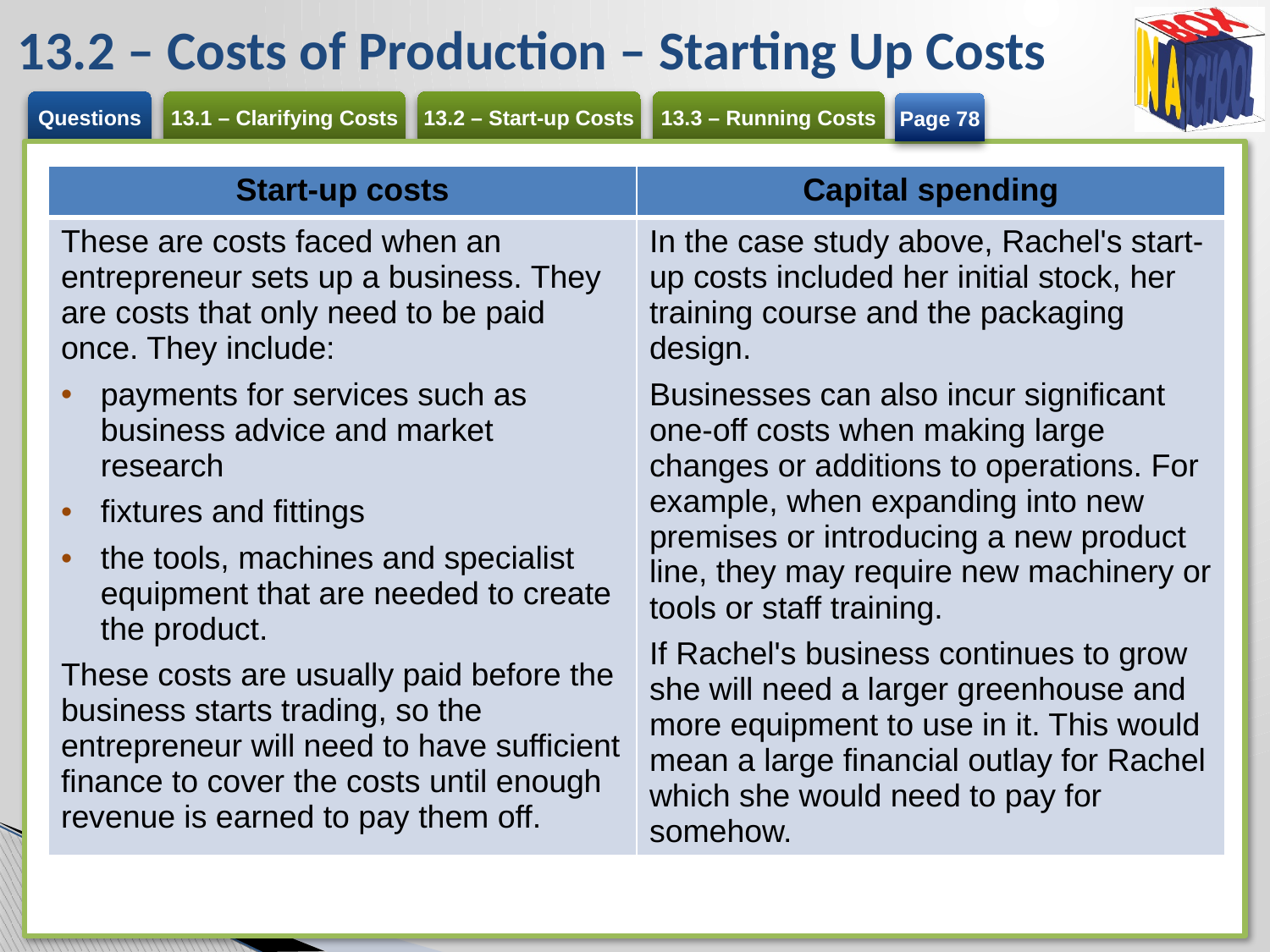

# 13.2 – Costs of Production – Starting Up Costs
Page 78
| Start-up costs | Capital spending |
| --- | --- |
| These are costs faced when an entrepreneur sets up a business. They are costs that only need to be paid once. They include: payments for services such as business advice and market research fixtures and fittings the tools, machines and specialist equipment that are needed to create the product. These costs are usually paid before the business starts trading, so the entrepreneur will need to have sufficient finance to cover the costs until enough revenue is earned to pay them off. | In the case study above, Rachel's start-up costs included her initial stock, her training course and the packaging design. Businesses can also incur significant one-off costs when making large changes or additions to operations. For example, when expanding into new premises or introducing a new product line, they may require new machinery or tools or staff training. If Rachel's business continues to grow she will need a larger greenhouse and more equipment to use in it. This would mean a large financial outlay for Rachel which she would need to pay for somehow. |